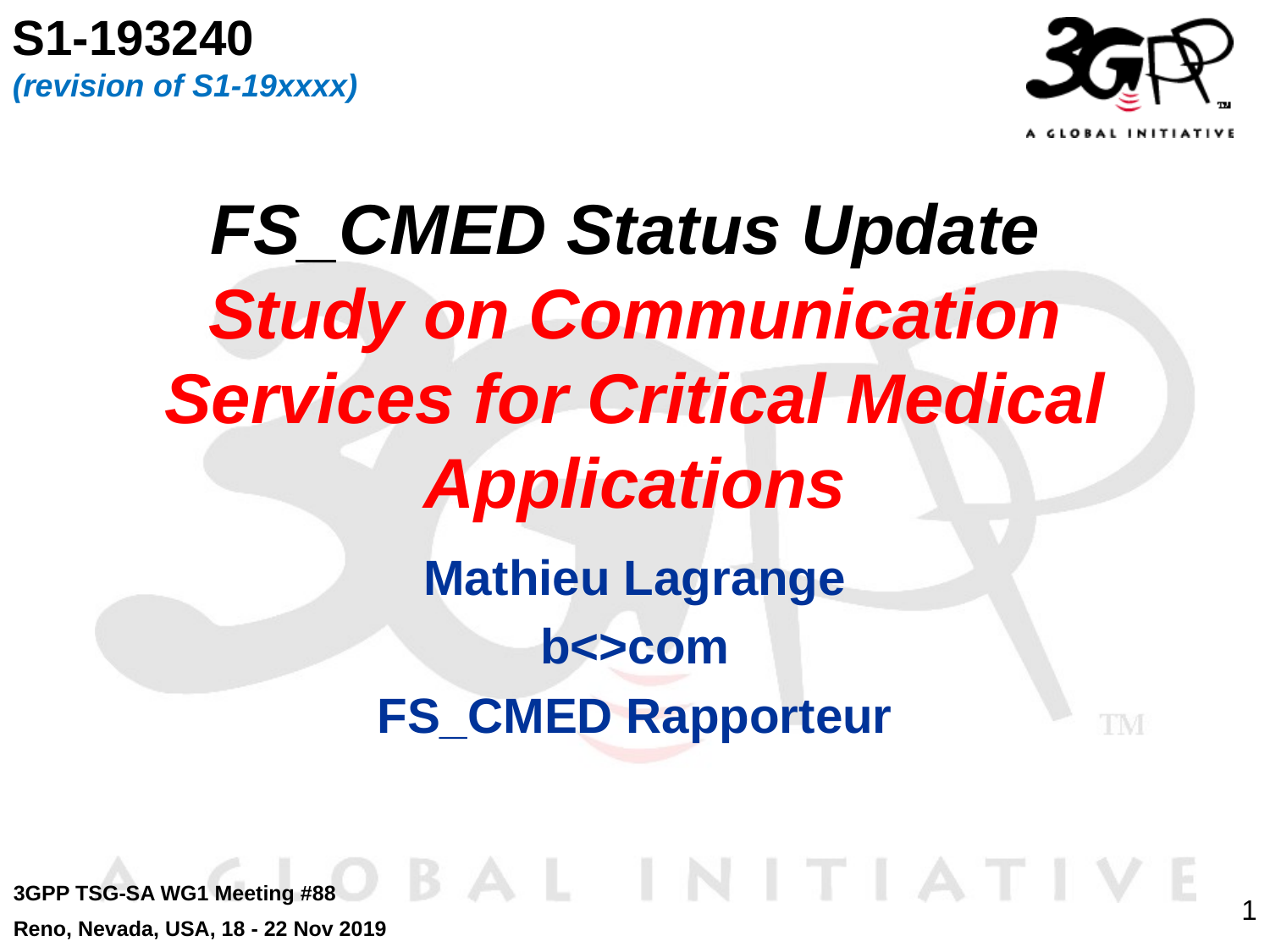

S1-193240
(revision of S1-19xxxx)
# FS_CMED Status Update Study on Communication Services for Critical Medical Applications
Mathieu Lagrange
b<>com
FS_CMED Rapporteur
3GPP TSG-SA WG1 Meeting #88
Reno, Nevada, USA, 18 - 22 Nov 2019
1